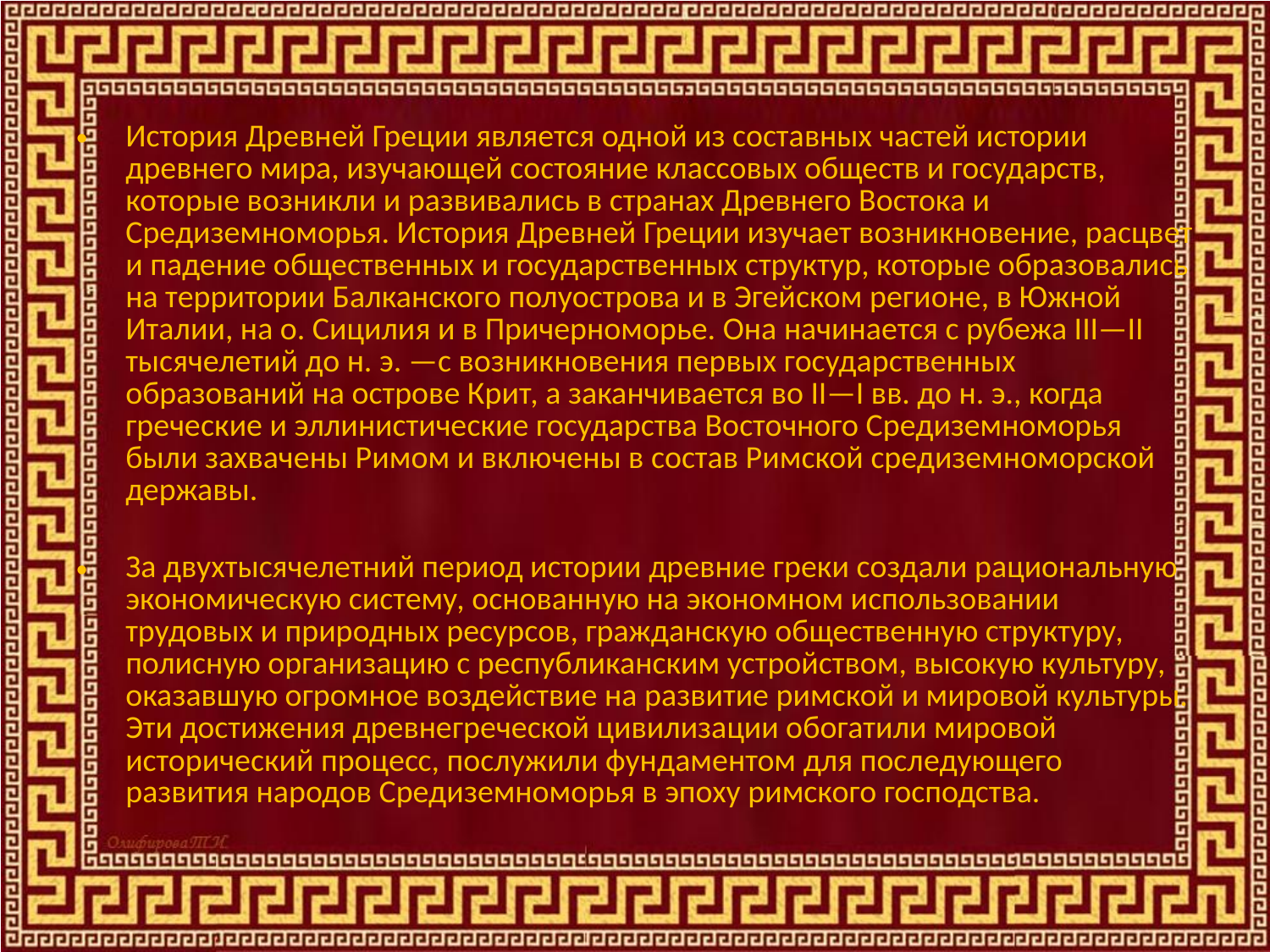

История Древней Греции является одной из составных частей истории древнего мира, изучающей состояние классовых обществ и государств, которые возникли и развивались в странах Древнего Востока и Средиземноморья. История Древней Греции изучает возникновение, расцвет и падение общественных и государственных структур, которые образовались на территории Балканского полуострова и в Эгейском регионе, в Южной Италии, на о. Сицилия и в Причерноморье. Она начинается с рубежа III—II тысячелетий до н. э. —с возникновения первых государственных образований на острове Крит, а заканчивается во II—I вв. до н. э., когда греческие и эллинистические государства Восточного Средиземноморья были захвачены Римом и включены в состав Римской средиземноморской державы.

За двухтысячелетний период истории древние греки создали рациональную экономическую систему, основанную на экономном использовании трудовых и природных ресурсов, гражданскую общественную структуру, полисную организацию с республиканским устройством, высокую культуру, оказавшую огромное воздействие на развитие римской и мировой культуры. Эти достижения древнегреческой цивилизации обогатили мировой исторический процесс, послужили фундаментом для последующего развития народов Средиземноморья в эпоху римского господства.